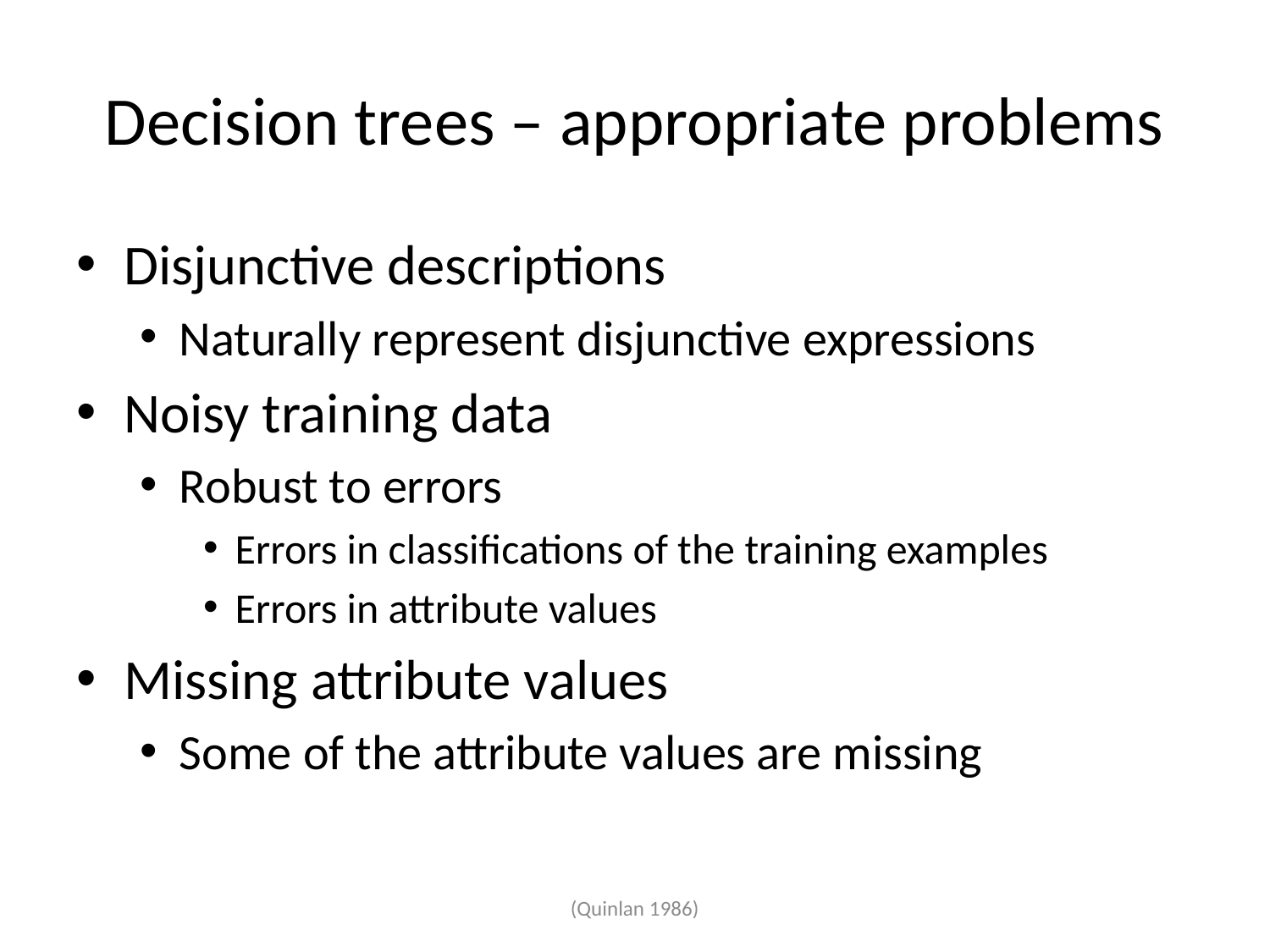

# Decision trees – appropriate problems
Disjunctive descriptions
Naturally represent disjunctive expressions
Noisy training data
Robust to errors
Errors in classifications of the training examples
Errors in attribute values
Missing attribute values
Some of the attribute values are missing
(Quinlan 1986)